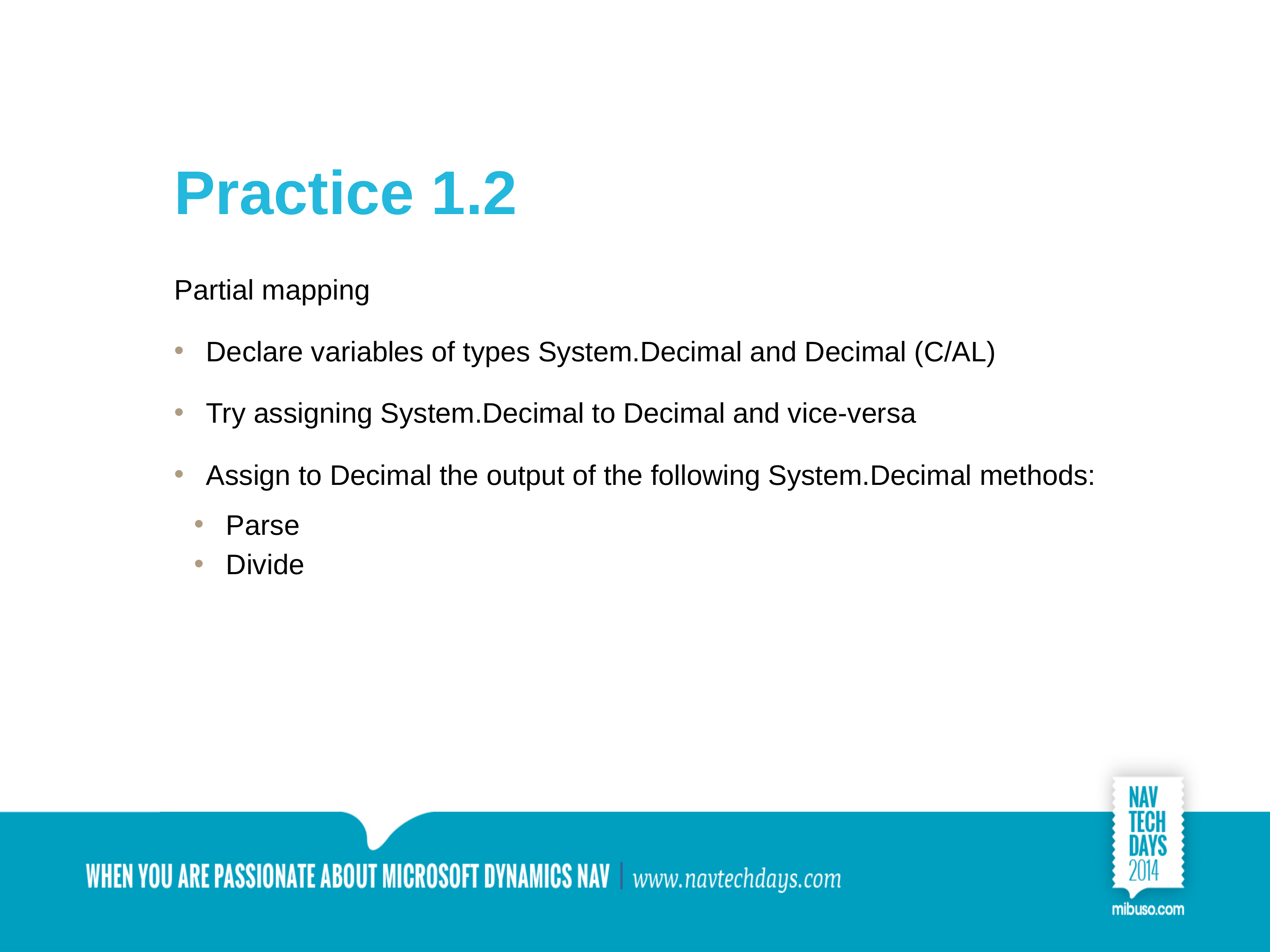

# Practice 1.2
Partial mapping
Declare variables of types System.Decimal and Decimal (C/AL)
Try assigning System.Decimal to Decimal and vice-versa
Assign to Decimal the output of the following System.Decimal methods:
Parse
Divide